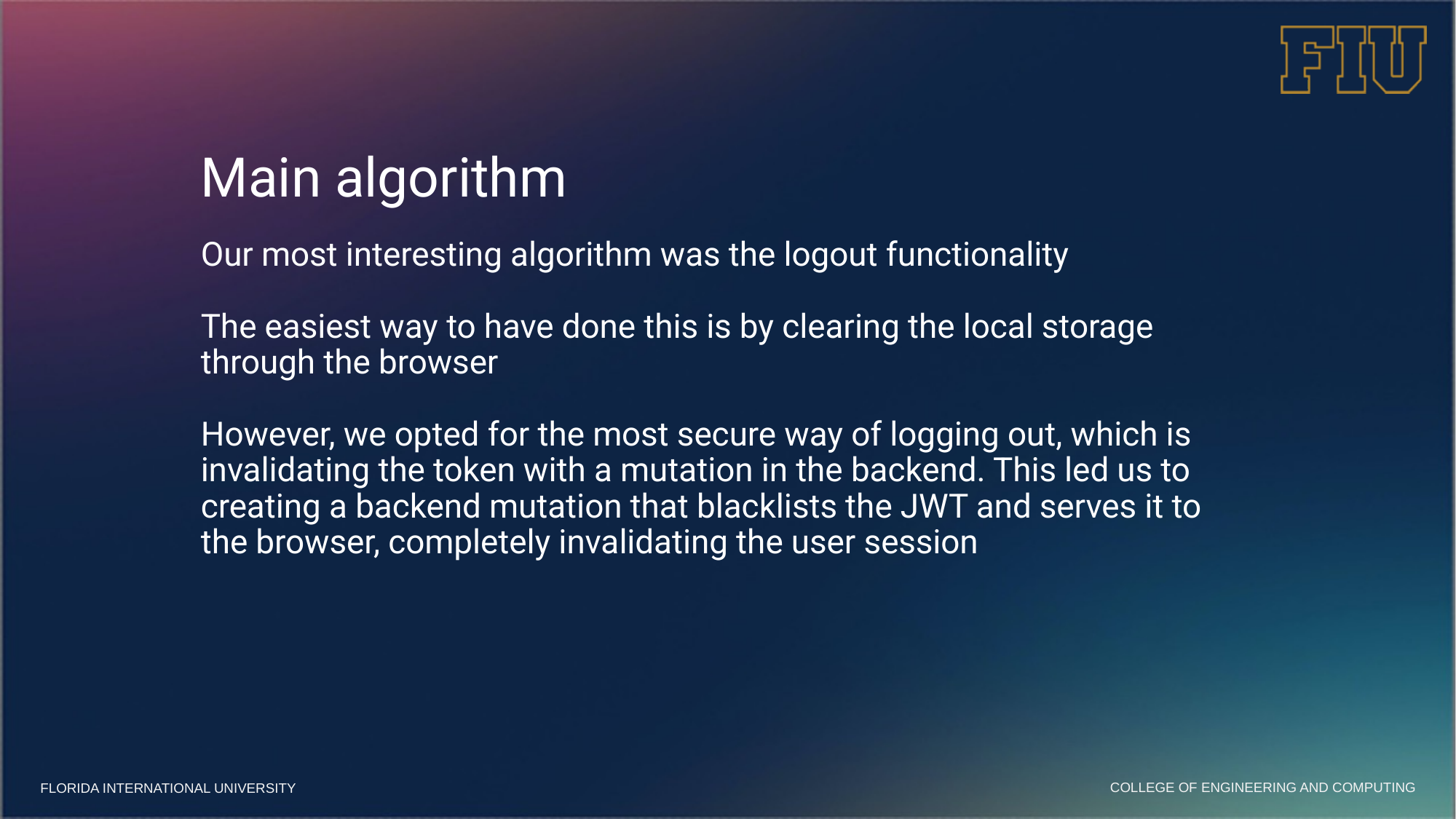

# Main algorithm
Our most interesting algorithm was the logout functionality

The easiest way to have done this is by clearing the local storage through the browser

However, we opted for the most secure way of logging out, which is invalidating the token with a mutation in the backend. This led us to creating a backend mutation that blacklists the JWT and serves it to the browser, completely invalidating the user session